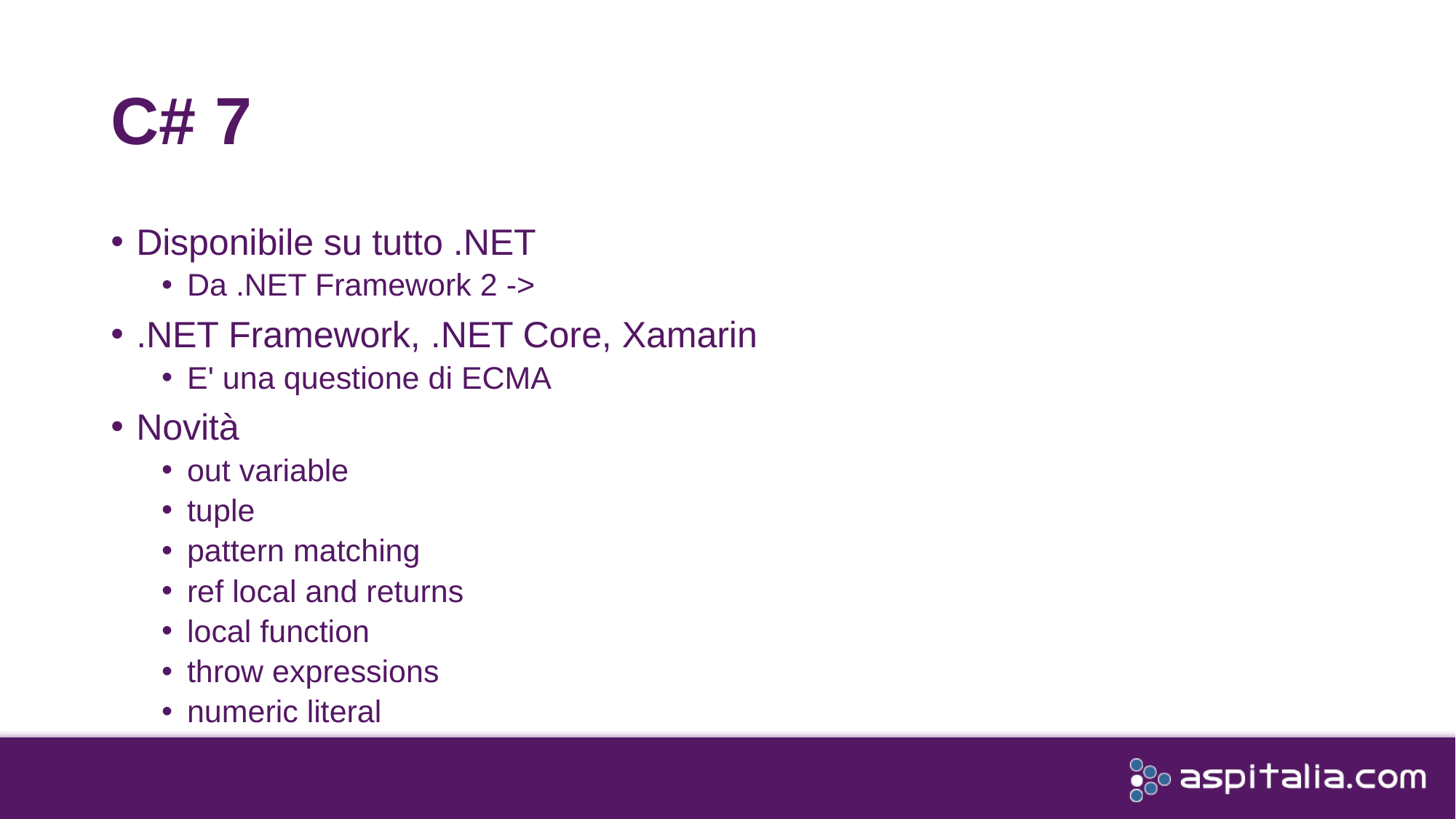

# C# 7
Disponibile su tutto .NET
Da .NET Framework 2 ->
.NET Framework, .NET Core, Xamarin
E' una questione di ECMA
Novità
out variable
tuple
pattern matching
ref local and returns
local function
throw expressions
numeric literal